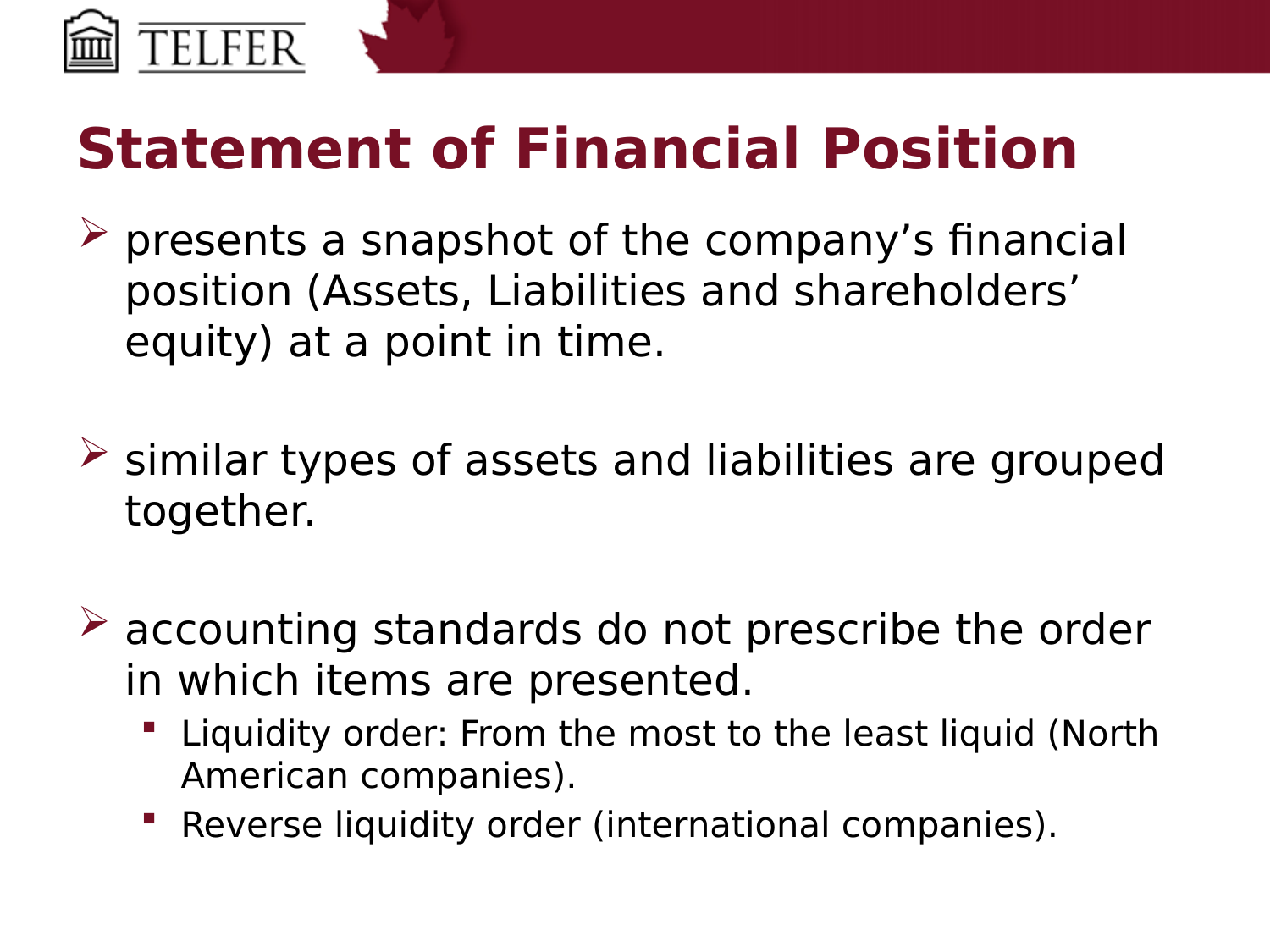

# Statement of Financial Position
presents a snapshot of the company’s financial position (Assets, Liabilities and shareholders’ equity) at a point in time.

similar types of assets and liabilities are grouped together.

accounting standards do not prescribe the order in which items are presented.
Liquidity order: From the most to the least liquid (North American companies).
Reverse liquidity order (international companies).